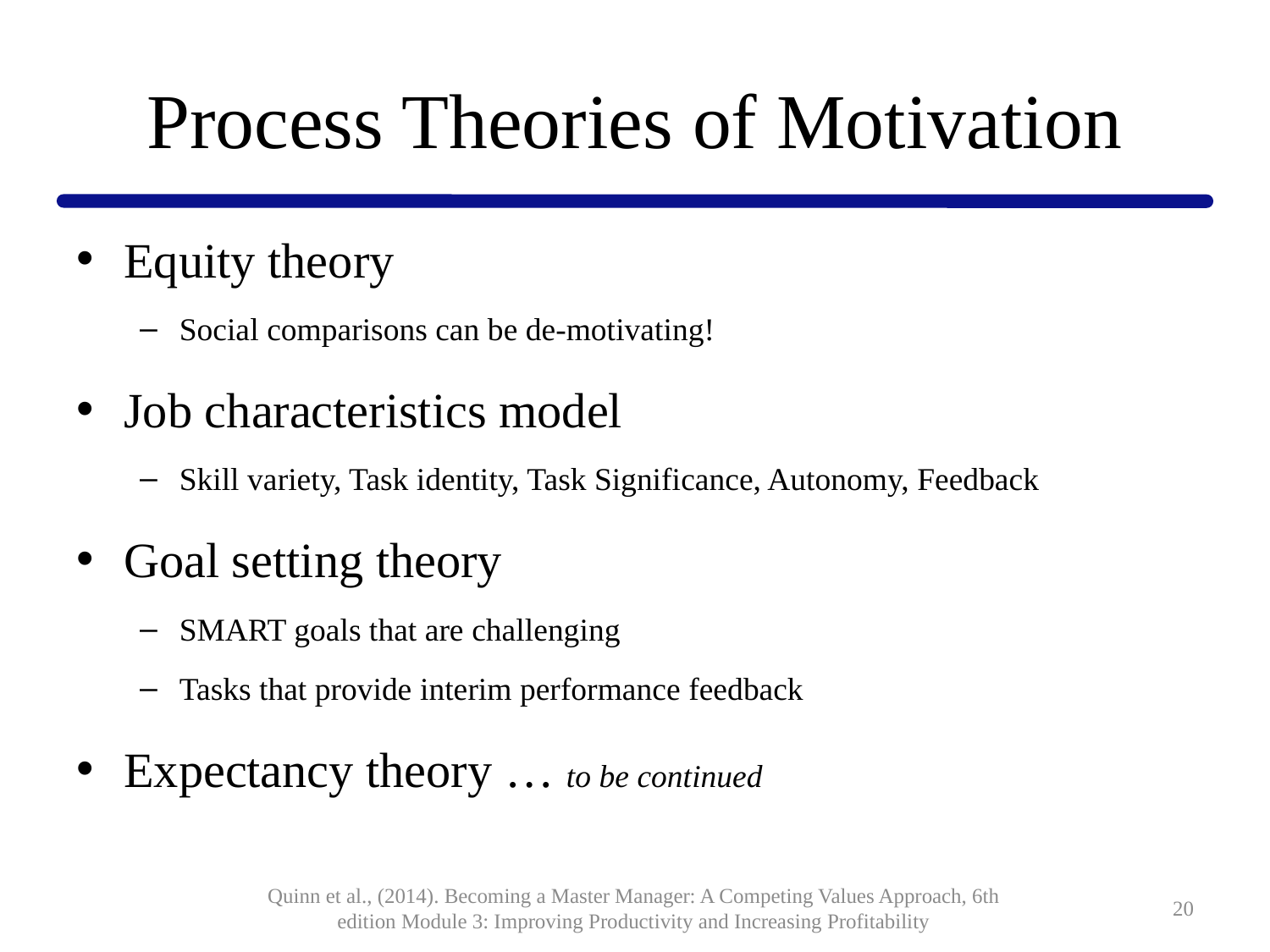

# Process Theories of Motivation
Equity theory
Social comparisons can be de-motivating!
Job characteristics model
Skill variety, Task identity, Task Significance, Autonomy, Feedback
Goal setting theory
SMART goals that are challenging
Tasks that provide interim performance feedback
Expectancy theory … to be continued
Quinn et al., (2014). Becoming a Master Manager: A Competing Values Approach, 6th edition Module 3: Improving Productivity and Increasing Profitability
20